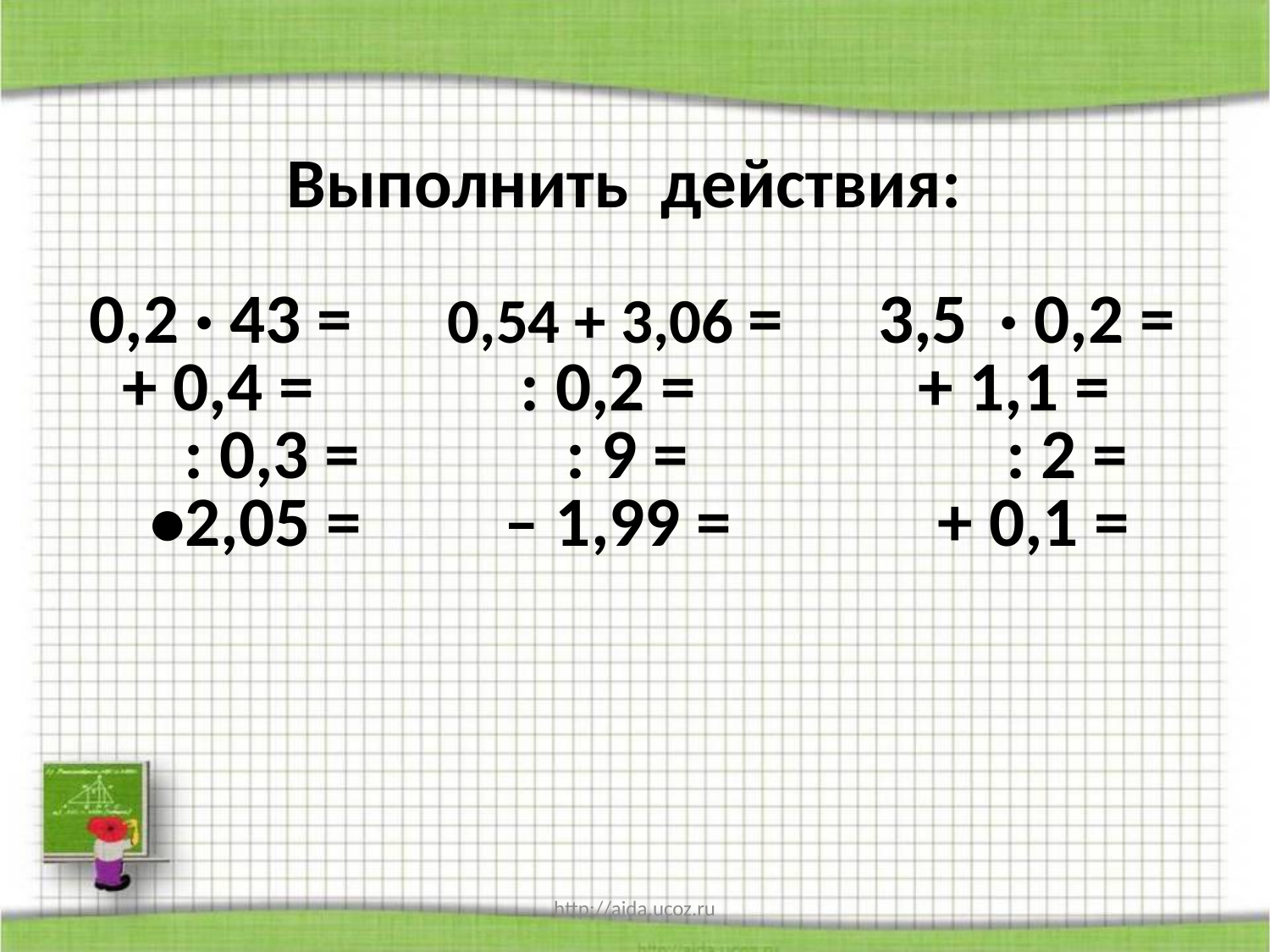

# Выполнить  действия: 0,2 · 43 =      0,54 + 3,06 =      3,5  · 0,2 = + 0,4 =             : 0,2 =              + 1,1 = : 0,3 =             : 9 =                    : 2 = •2,05 =         – 1,99 =             + 0,1 =
http://aida.ucoz.ru